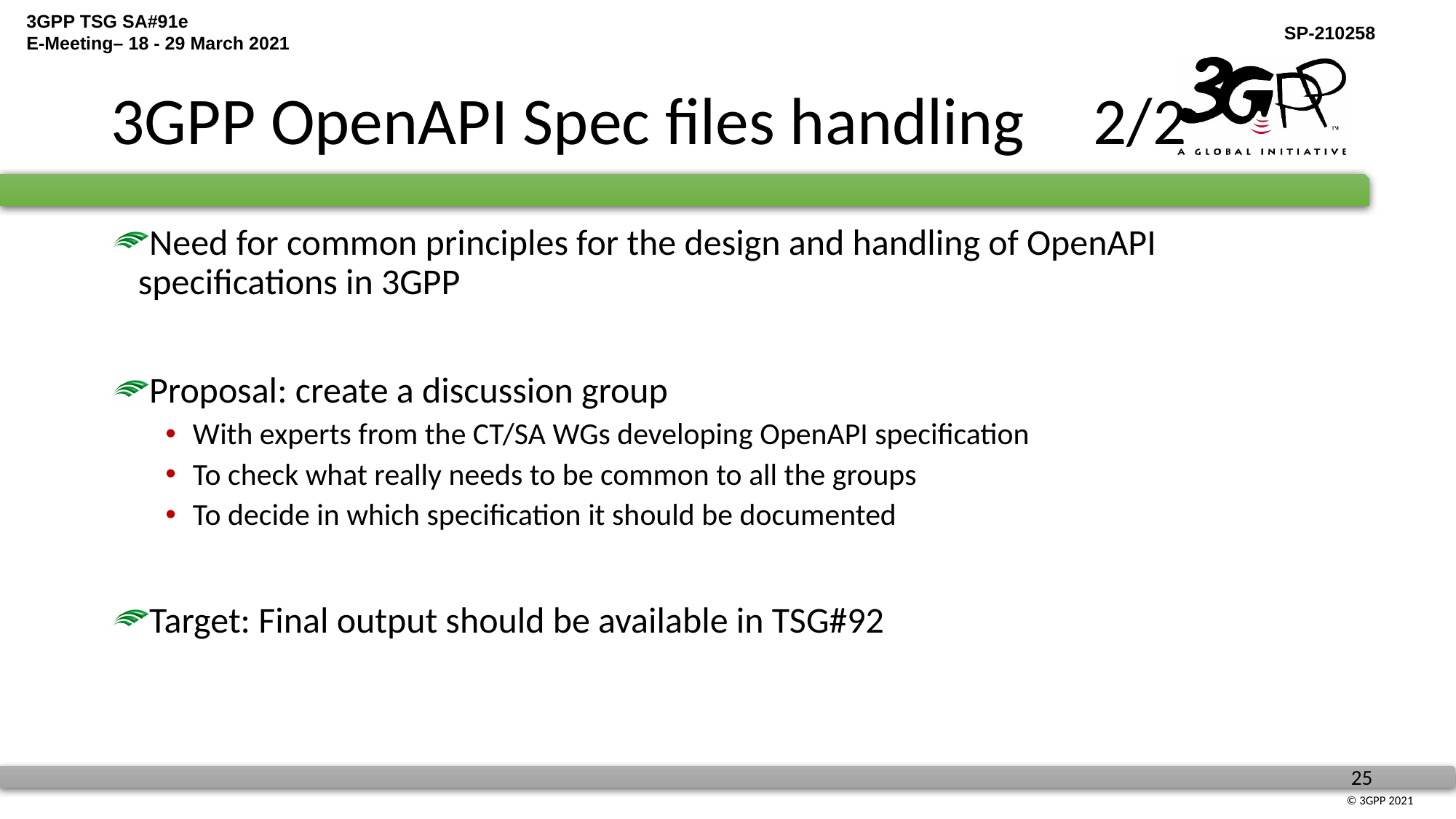

# 3GPP OpenAPI Spec files handling	2/2
Need for common principles for the design and handling of OpenAPI specifications in 3GPP

Proposal: create a discussion group
With experts from the CT/SA WGs developing OpenAPI specification
To check what really needs to be common to all the groups
To decide in which specification it should be documented

Target: Final output should be available in TSG#92